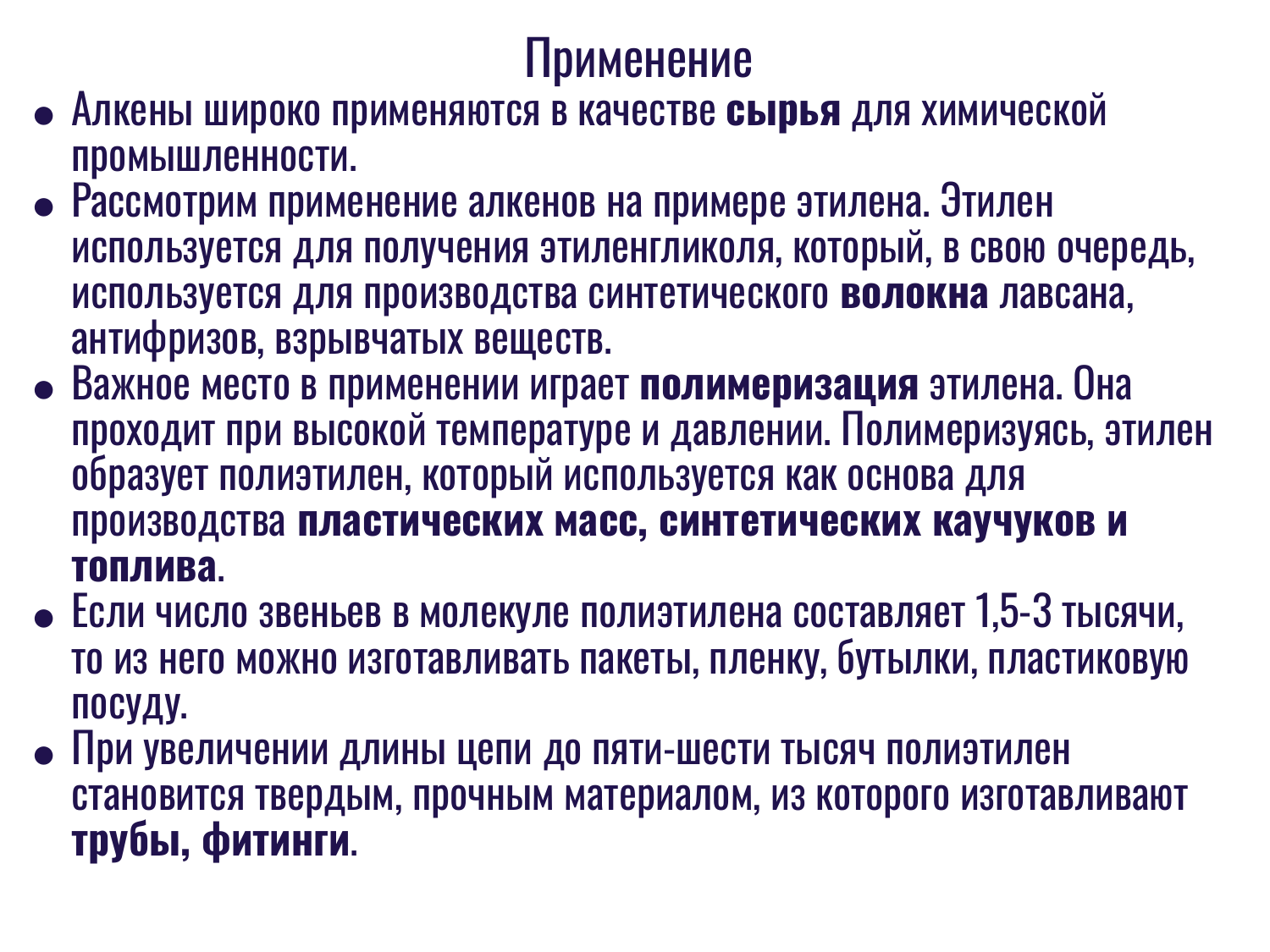

# Применение
Алкены широко применяются в качестве сырья для химической промышленности.
Рассмотрим применение алкенов на примере этилена. Этилен используется для получения этиленгликоля, который, в свою очередь, используется для производства синтетического волокна лавсана, антифризов, взрывчатых веществ.
Важное место в применении играет полимеризация этилена. Она проходит при высокой температуре и давлении. Полимеризуясь, этилен образует полиэтилен, который используется как основа для производства пластических масс, синтетических каучуков и топлива.
Если число звеньев в молекуле полиэтилена составляет 1,5-3 тысячи, то из него можно изготавливать пакеты, пленку, бутылки, пластиковую посуду.
При увеличении длины цепи до пяти-шести тысяч полиэтилен становится твердым, прочным материалом, из которого изготавливают трубы, фитинги.